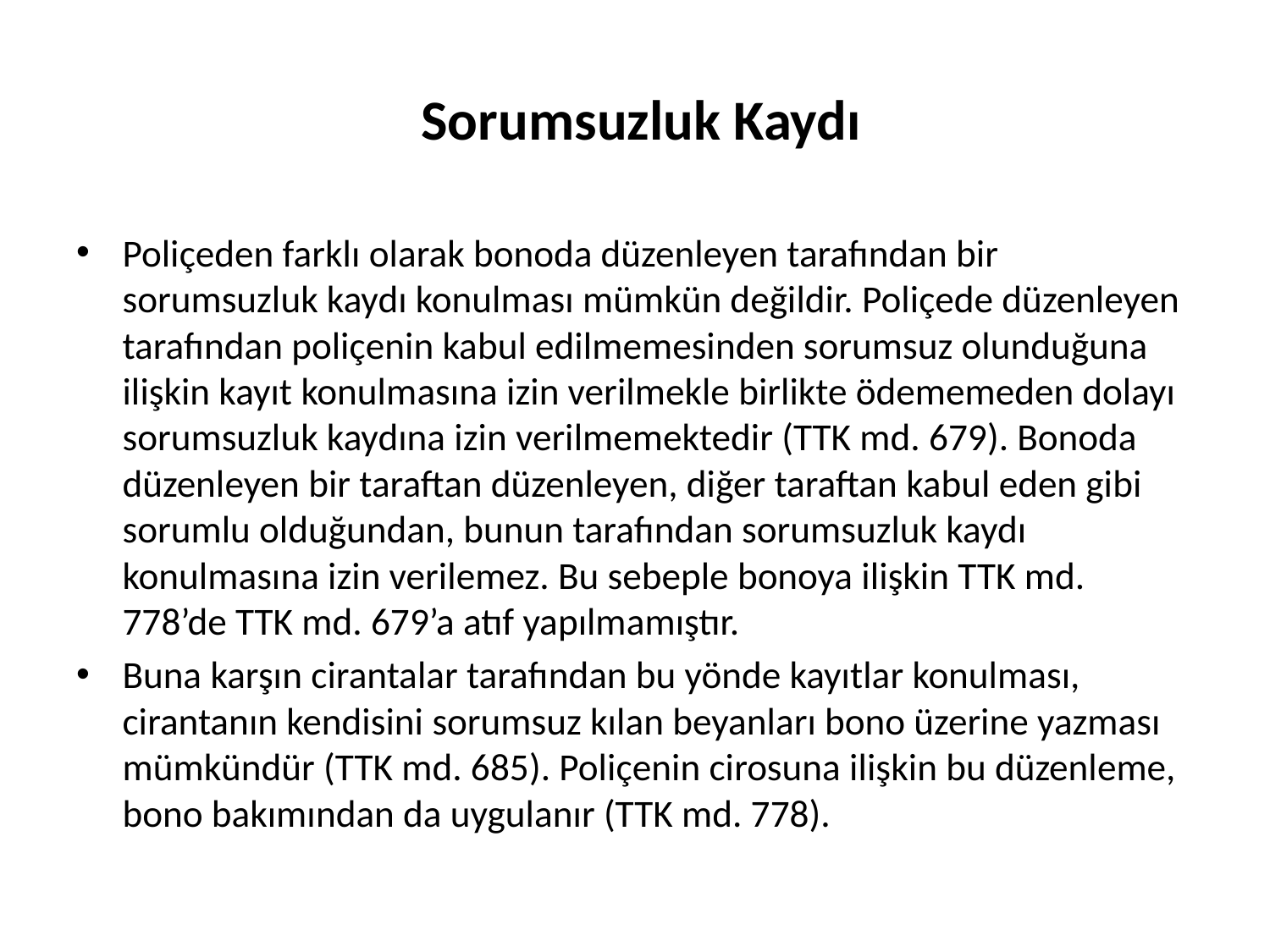

# Sorumsuzluk Kaydı
Poliçeden farklı olarak bonoda düzenleyen tarafından bir sorumsuzluk kaydı konulması mümkün değildir. Poliçede düzenleyen tarafından poliçenin kabul edilmemesinden sorumsuz olunduğuna ilişkin kayıt konulmasına izin verilmekle birlikte ödememeden dolayı sorumsuzluk kaydına izin verilmemektedir (TTK md. 679). Bonoda düzenleyen bir taraftan düzenleyen, diğer taraftan kabul eden gibi sorumlu olduğundan, bunun tarafından sorumsuzluk kaydı konulmasına izin verilemez. Bu sebeple bonoya ilişkin TTK md. 778’de TTK md. 679’a atıf yapılmamıştır.
Buna karşın cirantalar tarafından bu yönde kayıtlar konulması, cirantanın kendisini sorumsuz kılan beyanları bono üzerine yazması mümkündür (TTK md. 685). Poliçenin cirosuna ilişkin bu düzenleme, bono bakımından da uygulanır (TTK md. 778).